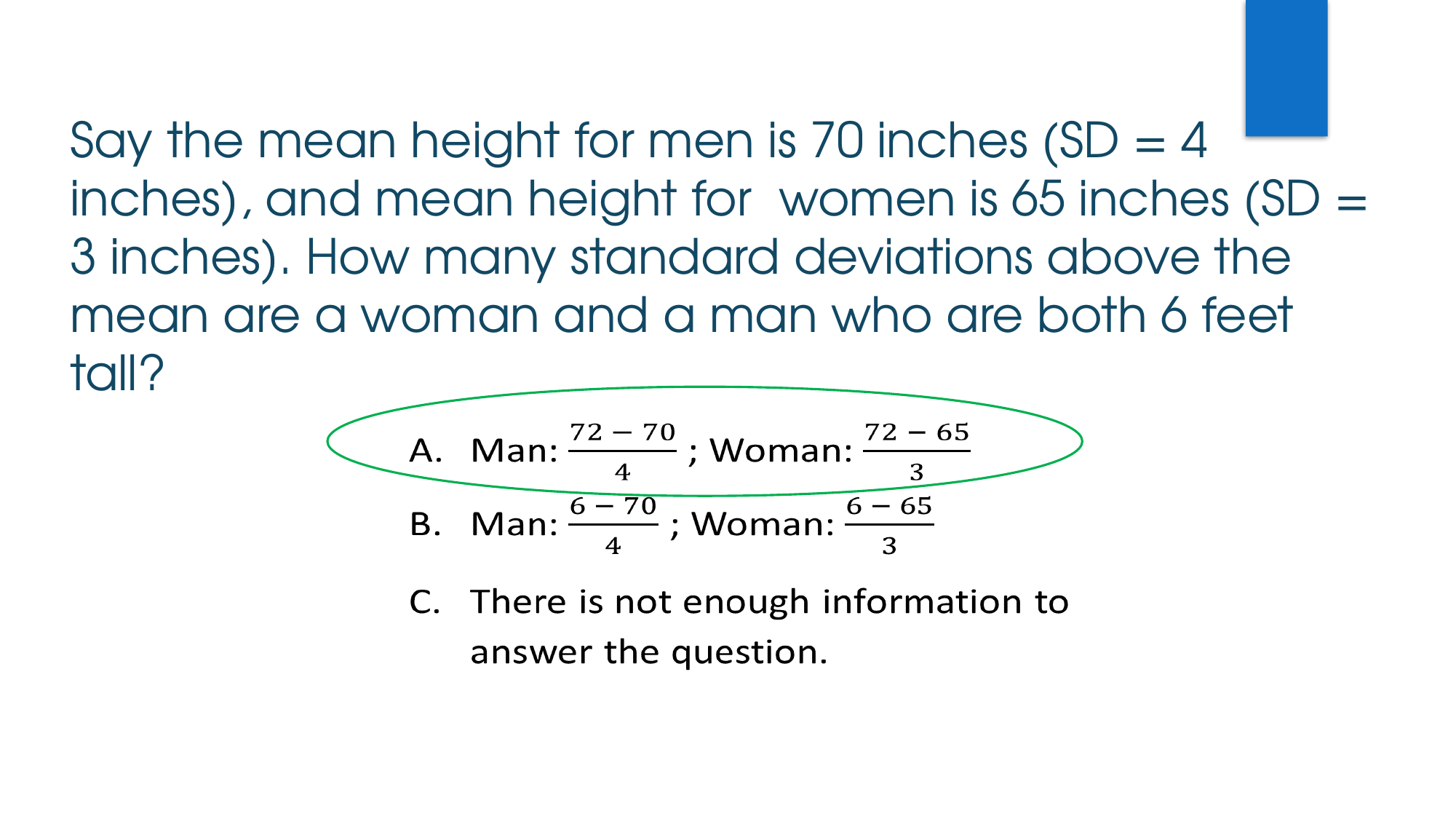

Say the mean height for men is 70 inches (SD = 4 inches), and mean height for  women is 65 inches (SD = 3 inches). How many standard deviations above the mean are a woman and a man who are both 6 feet tall?